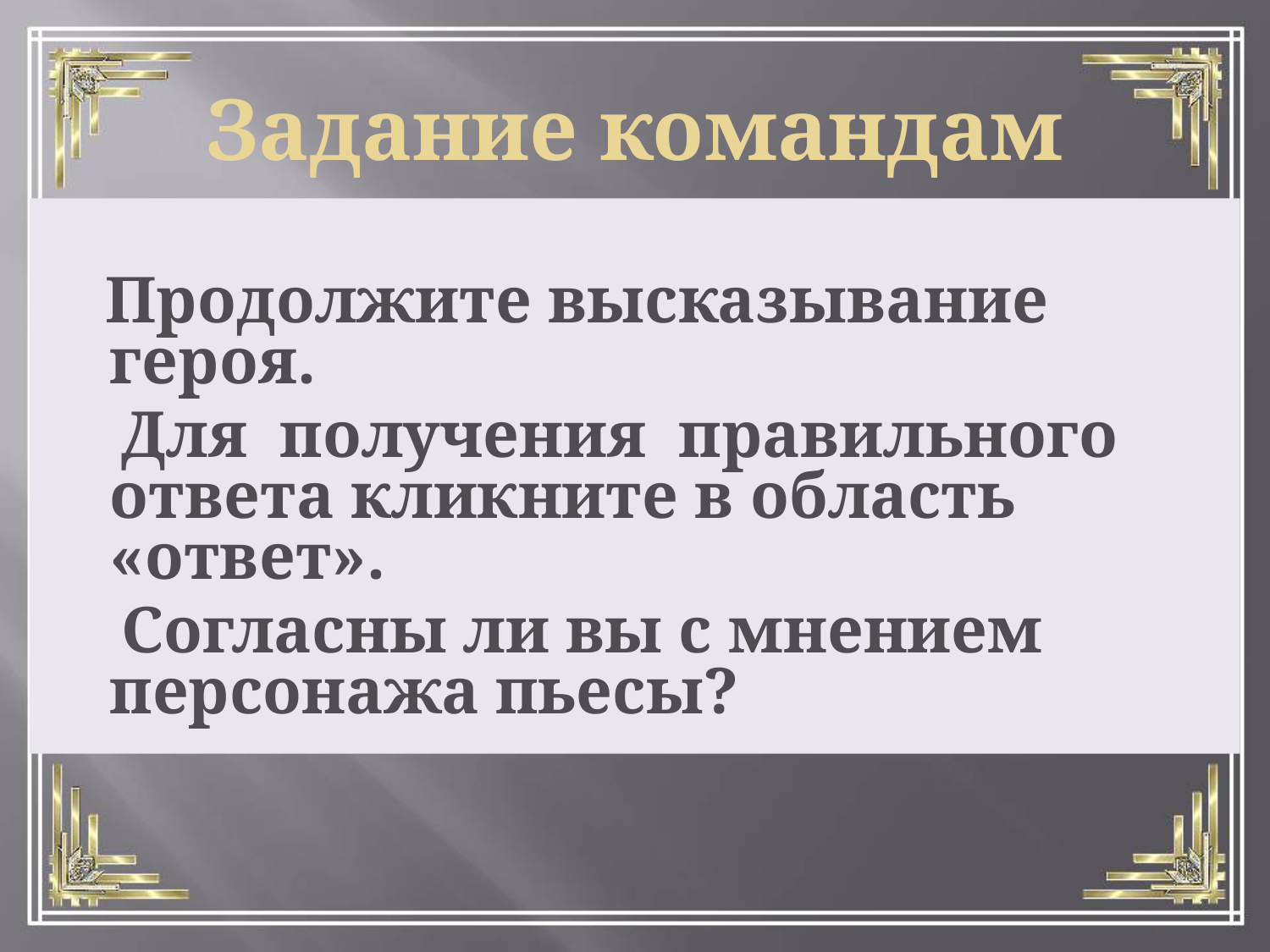

Задание командам

  Продолжите высказывание героя.
   Для  получения  правильного ответа кликните в область «ответ».
   Согласны ли вы с мнением персонажа пьесы?